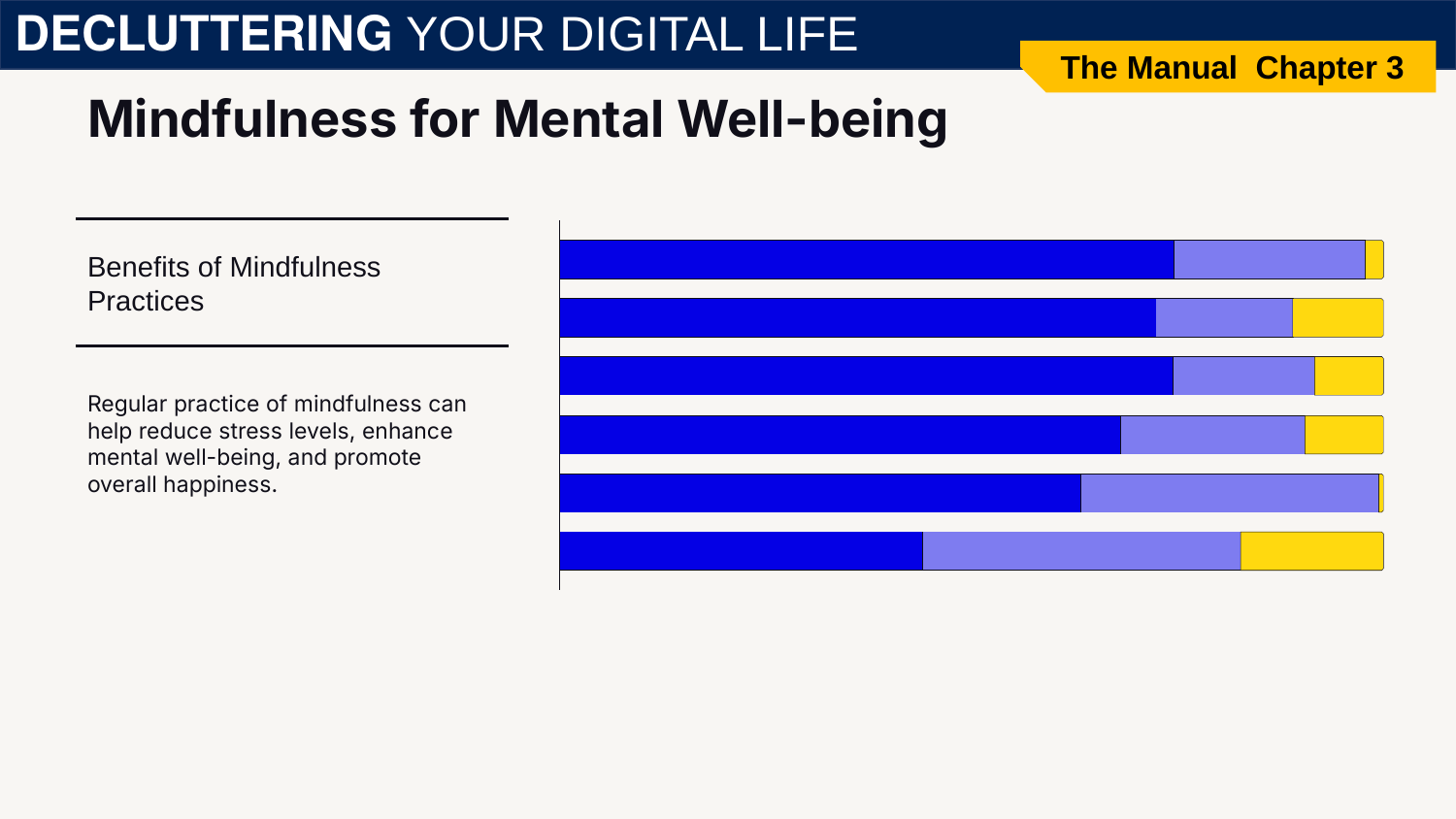

DECLUTTERING YOUR DIGITAL LIFE
The Manual  Chapter 3

# Mindfulness for Mental Well-being
Benefits of Mindfulness Practices

Regular practice of mindfulness can help reduce stress levels, enhance mental well-being, and promote overall happiness.